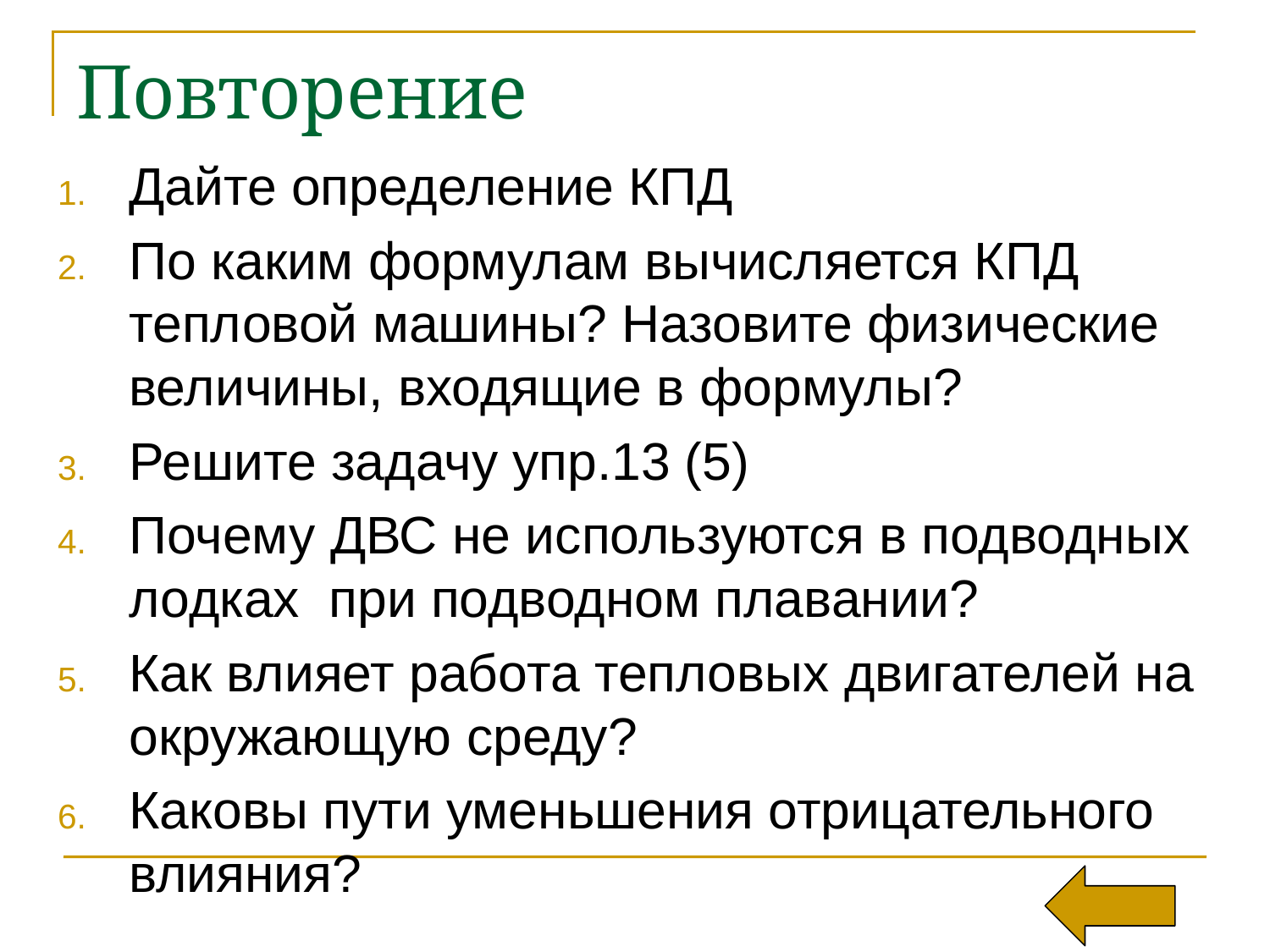

# Повторение
Дайте определение КПД
По каким формулам вычисляется КПД тепловой машины? Назовите физические величины, входящие в формулы?
Решите задачу упр.13 (5)
Почему ДВС не используются в подводных лодках  при подводном плавании?
Как влияет работа тепловых двигателей на окружающую среду?
Каковы пути уменьшения отрицательного влияния?